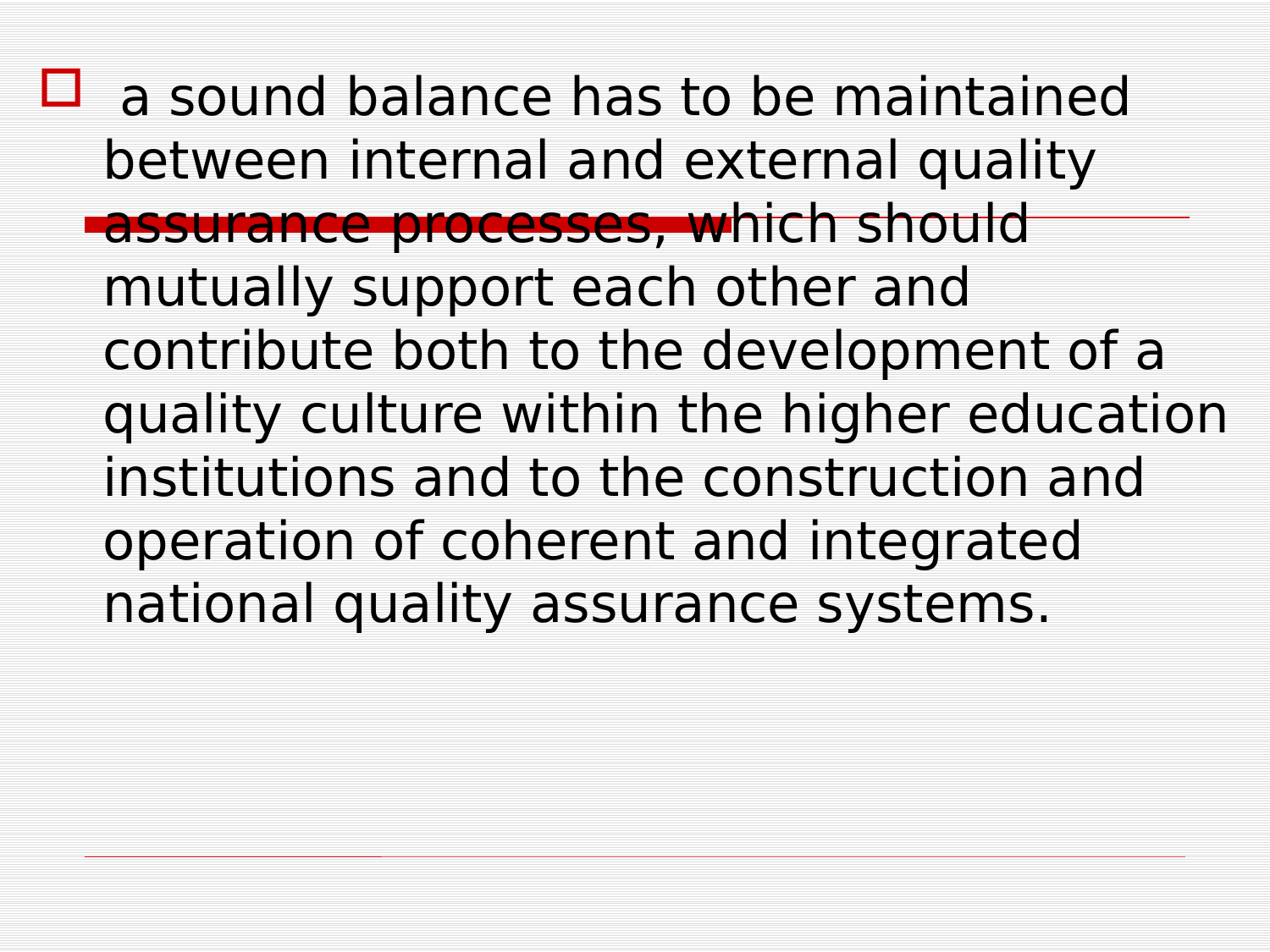

a sound balance has to be maintained between internal and external quality assurance processes, which should mutually support each other and contribute both to the development of a quality culture within the higher education institutions and to the construction and operation of coherent and integrated national quality assurance systems.